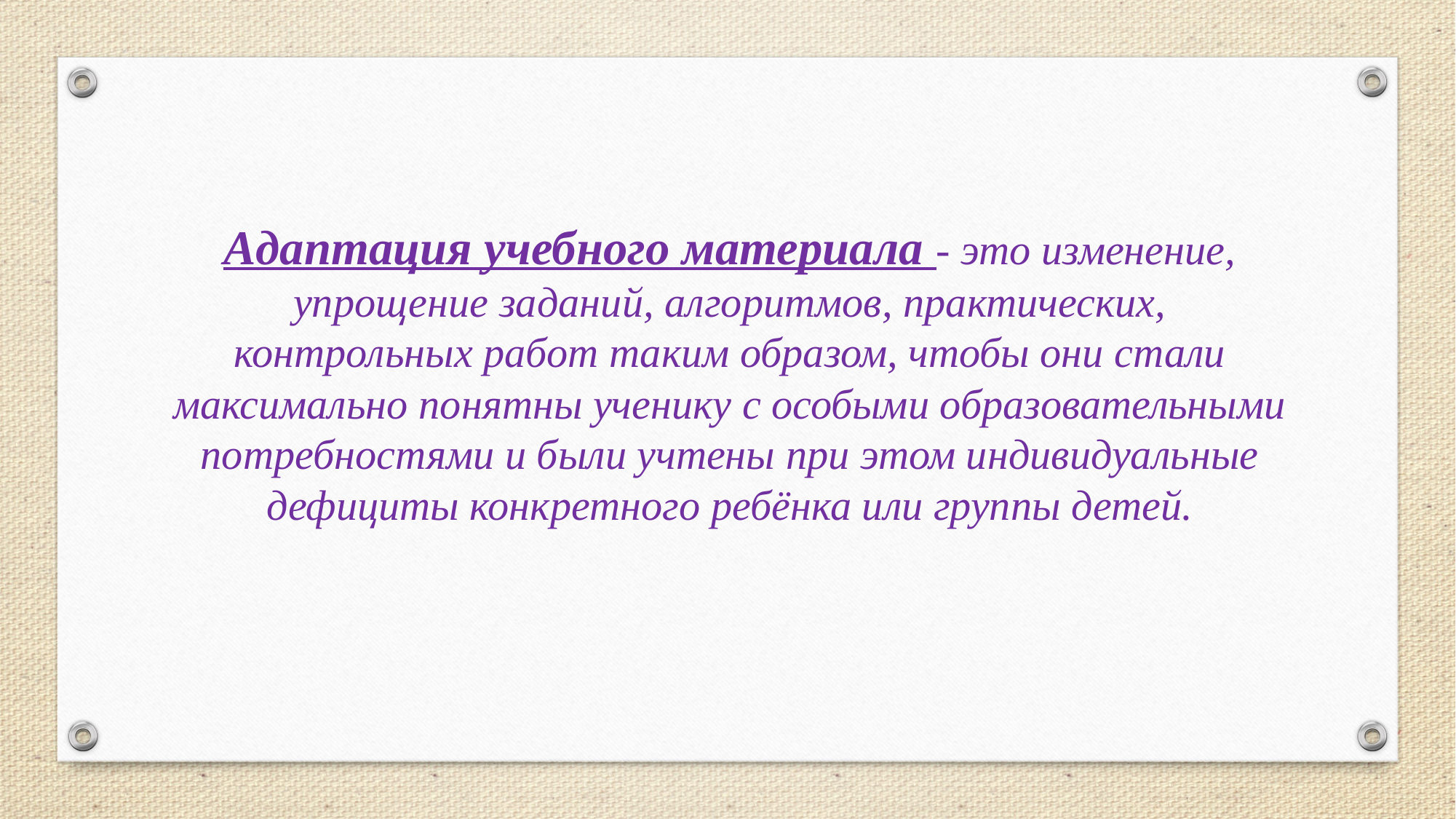

Адаптация учебного материала - это изменение, упрощение заданий, алгоритмов, практических, контрольных работ таким образом, чтобы они стали максимально понятны ученику с особыми образовательными потребностями и были учтены при этом индивидуальные дефициты конкретного ребёнка или группы детей.